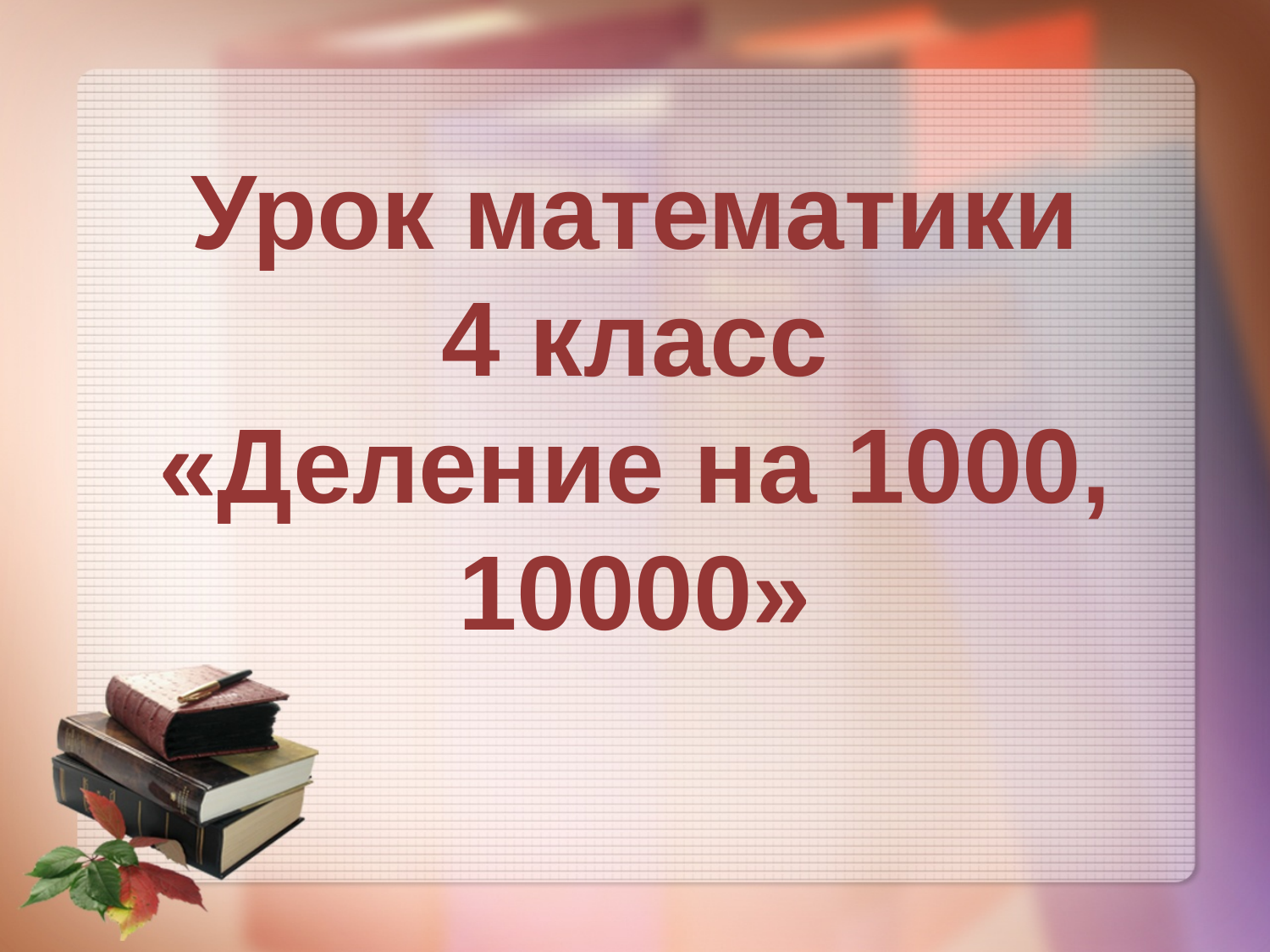

# Урок математики 4 класс «Деление на 1000, 10000»